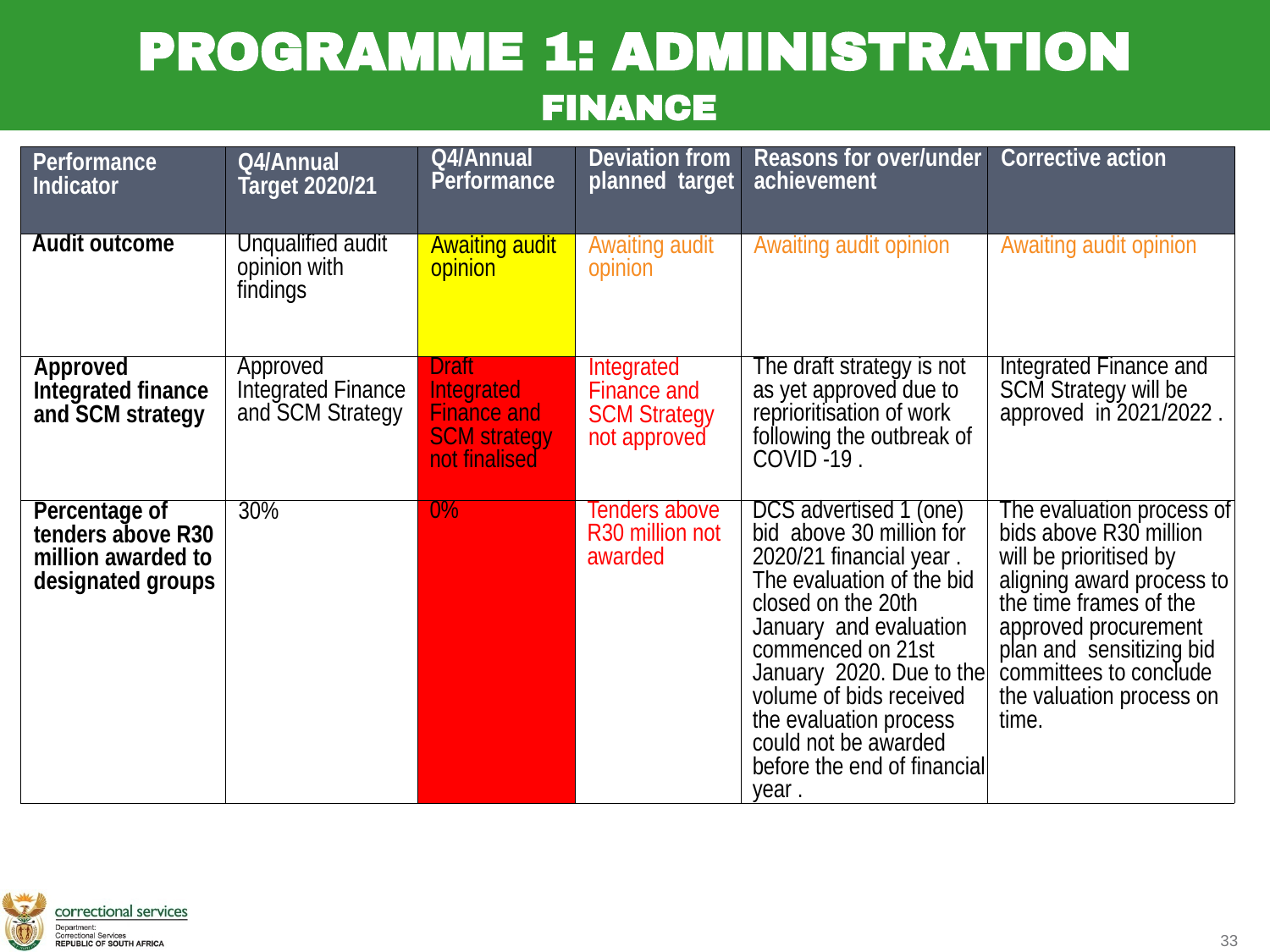

PROGRAMME 1: ADMINISTRATION
FINANCE
| Performance Indicator | Q4/Annual Target 2020/21 | Q4/Annual Performance | Deviation from planned target | Reasons for over/under achievement | Corrective action |
| --- | --- | --- | --- | --- | --- |
| Audit outcome | Unqualified audit opinion with findings | Awaiting audit opinion | Awaiting audit opinion | Awaiting audit opinion | Awaiting audit opinion |
| Approved Integrated finance and SCM strategy | Approved Integrated Finance and SCM Strategy | Draft Integrated Finance and SCM strategy not finalised | Integrated Finance and SCM Strategy not approved | The draft strategy is not as yet approved due to reprioritisation of work following the outbreak of COVID -19 . | Integrated Finance and SCM Strategy will be approved in 2021/2022 . |
| Percentage of tenders above R30 million awarded to designated groups | 30% | 0% | Tenders above R30 million not awarded | DCS advertised 1 (one) bid above 30 million for 2020/21 financial year . The evaluation of the bid closed on the 20th January and evaluation commenced on 21st January 2020. Due to the volume of bids received the evaluation process could not be awarded before the end of financial year . | The evaluation process of bids above R30 million will be prioritised by aligning award process to the time frames of the approved procurement plan and sensitizing bid committees to conclude the valuation process on time. |